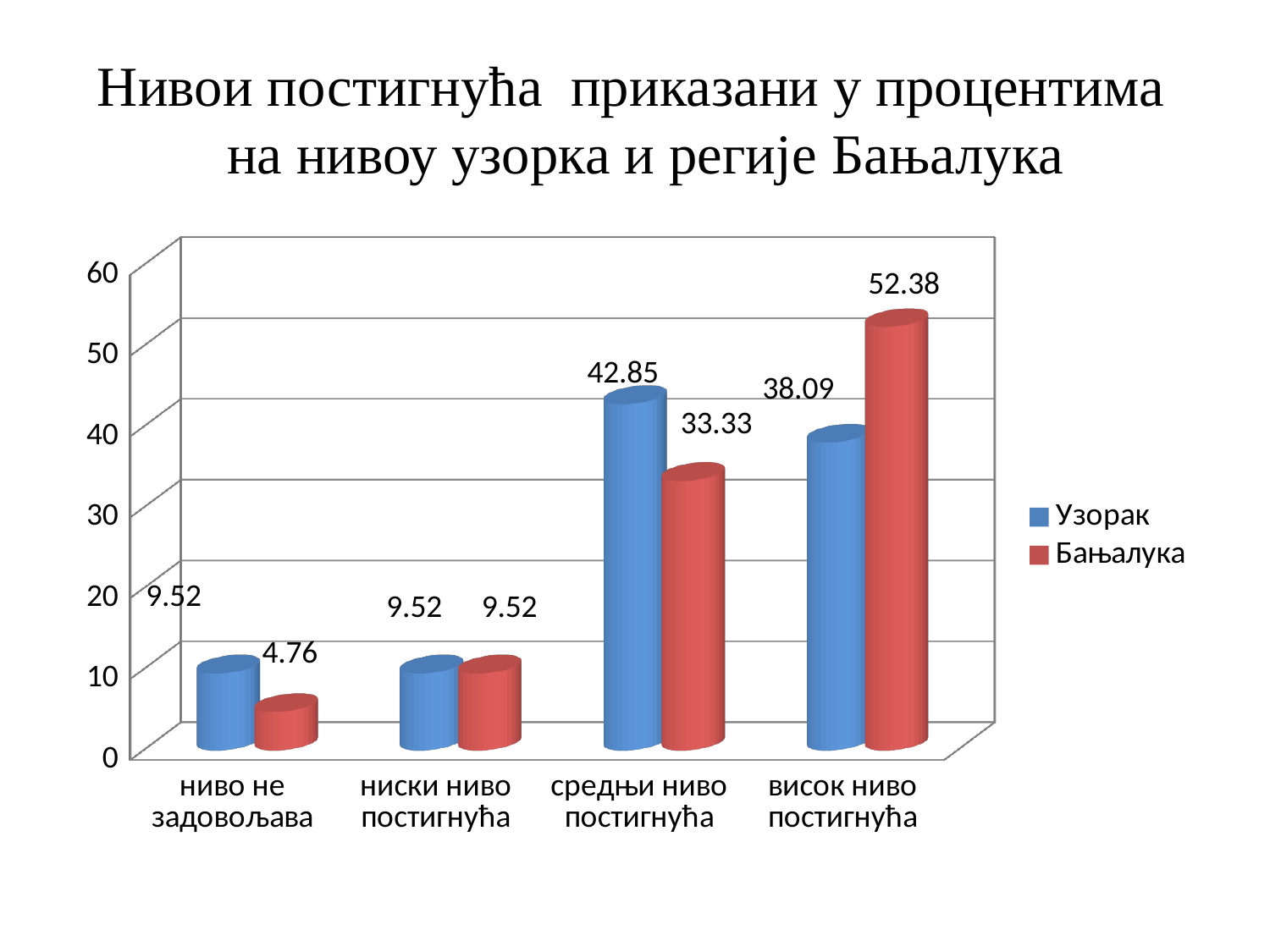

# Нивои постигнућа  приказани у процентима   на нивоу узорка и регијe Бањалука

[unsupported chart]